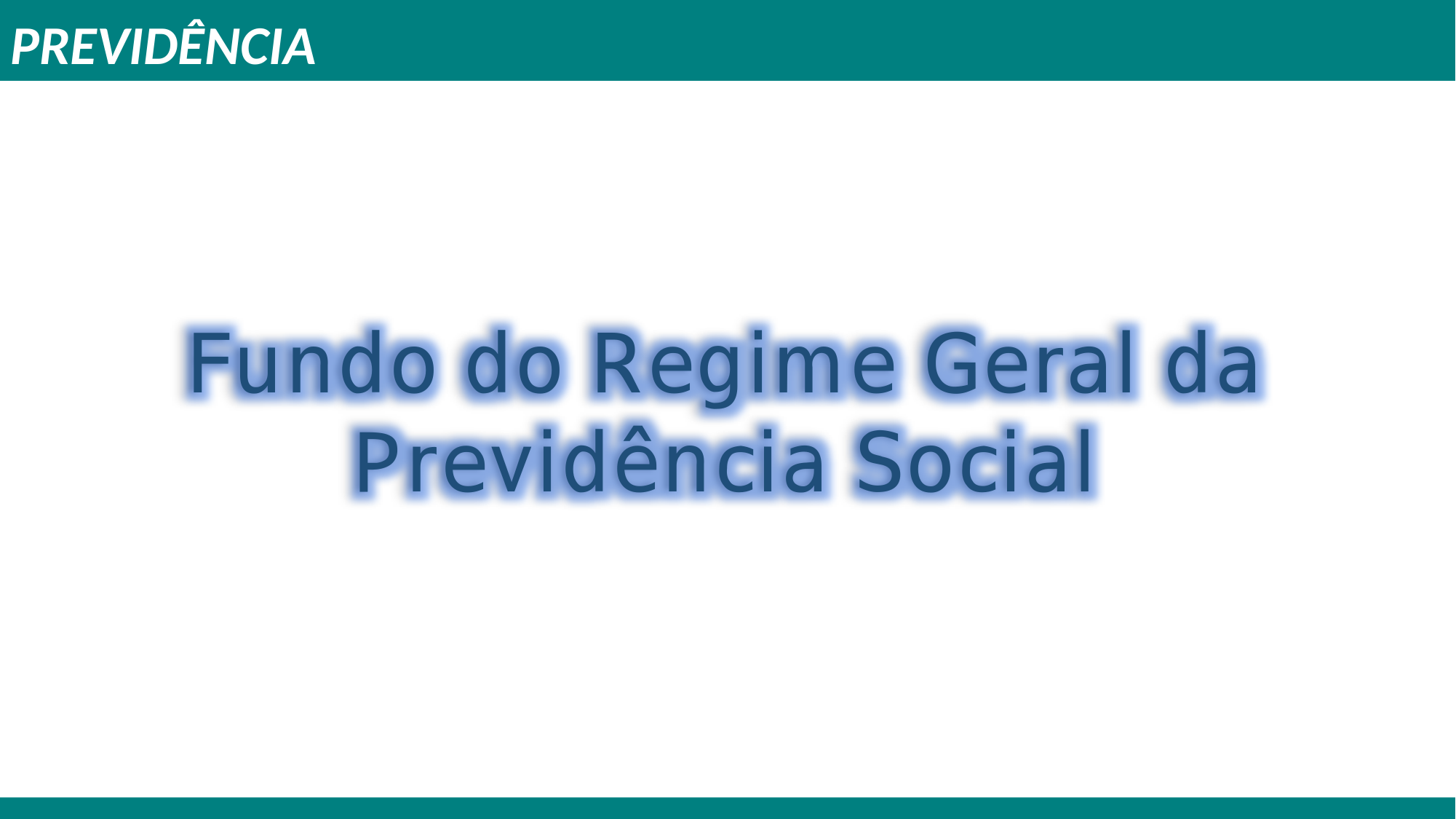

PREVIDÊNCIA
Fundo do Regime Geral da
Previdência Social